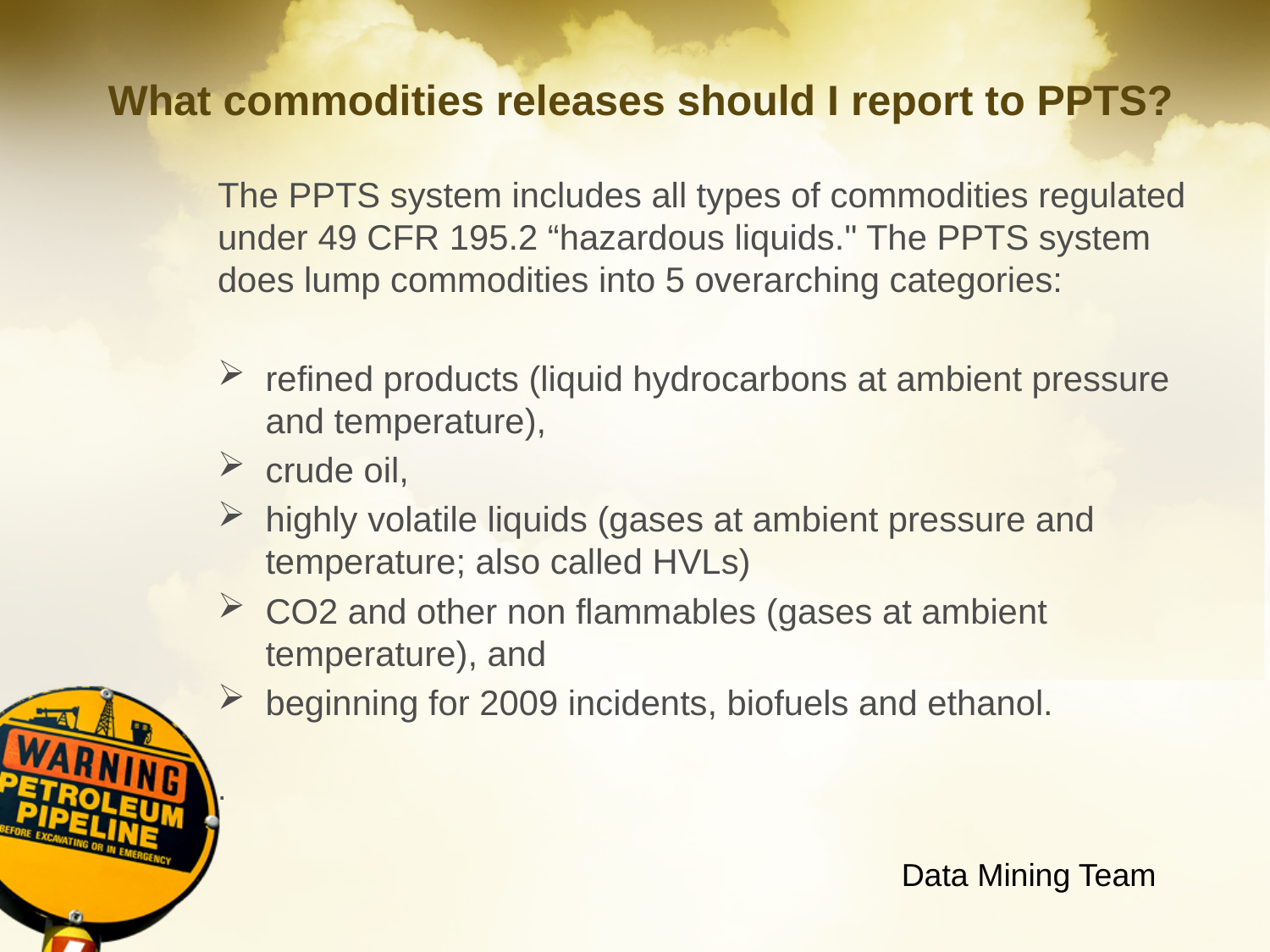

# What commodities releases should I report to PPTS?
The PPTS system includes all types of commodities regulated under 49 CFR 195.2 “hazardous liquids." The PPTS system does lump commodities into 5 overarching categories:

refined products (liquid hydrocarbons at ambient pressure and temperature),
crude oil,
highly volatile liquids (gases at ambient pressure and temperature; also called HVLs)
CO2 and other non flammables (gases at ambient temperature), and
beginning for 2009 incidents, biofuels and ethanol.

.
Data Mining Team